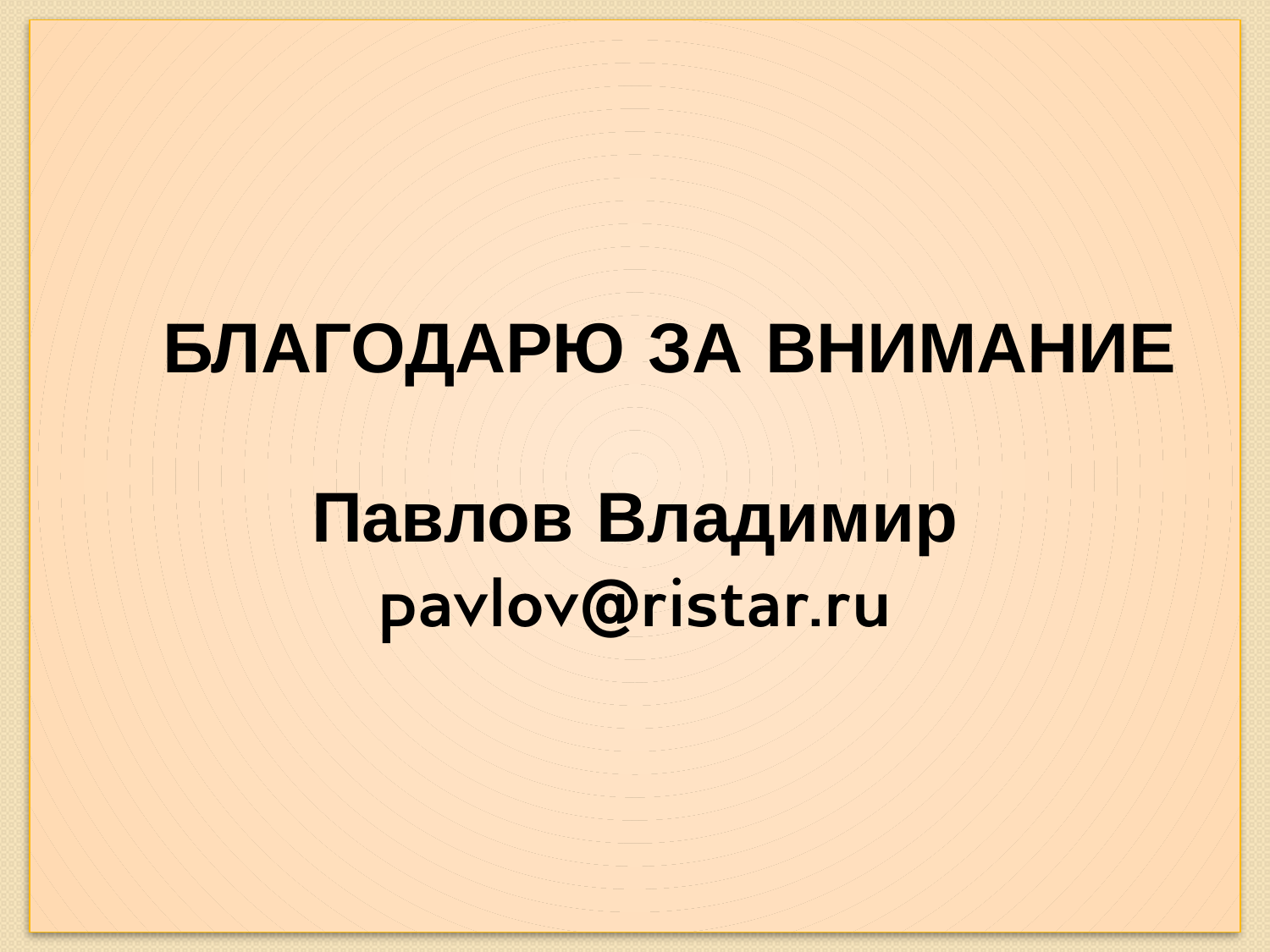

# БЛАГОДАРЮ ЗА ВНИМАНИЕ Павлов Владимир pavlov@ristar.ru